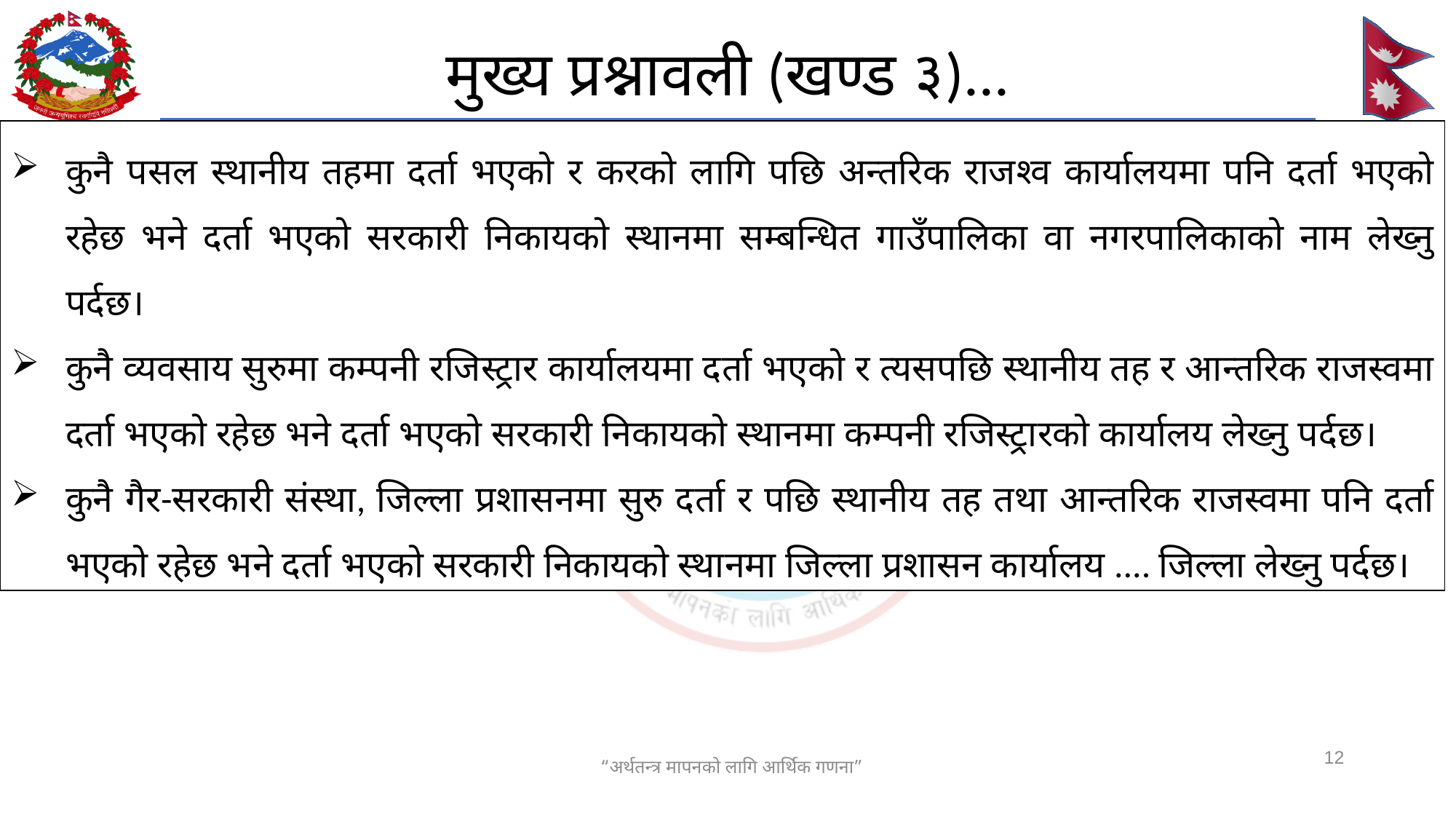

# मुख्य प्रश्नावली (खण्ड ३)...
कुनै पसल स्थानीय तहमा दर्ता भएको र करको लागि पछि अन्तरिक राजश्व कार्यालयमा पनि दर्ता भएको रहेछ भने दर्ता भएको सरकारी निकायको स्थानमा सम्बन्धित गाउँपालिका वा नगरपालिकाको नाम लेख्नु पर्दछ।
कुनै व्यवसाय सुरुमा कम्पनी रजिस्ट्रार कार्यालयमा दर्ता भएको र त्यसपछि स्थानीय तह र आन्तरिक राजस्वमा दर्ता भएको रहेछ भने दर्ता भएको सरकारी निकायको स्थानमा कम्पनी रजिस्ट्रारको कार्यालय लेख्नु पर्दछ।
कुनै गैर-सरकारी संस्था, जिल्ला प्रशासनमा सुरु दर्ता र पछि स्थानीय तह तथा आन्तरिक राजस्वमा पनि दर्ता भएको रहेछ भने दर्ता भएको सरकारी निकायको स्थानमा जिल्ला प्रशासन कार्यालय .... जिल्ला लेख्नु पर्दछ।
12
“अर्थतन्त्र मापनको लागि आर्थिक गणना”